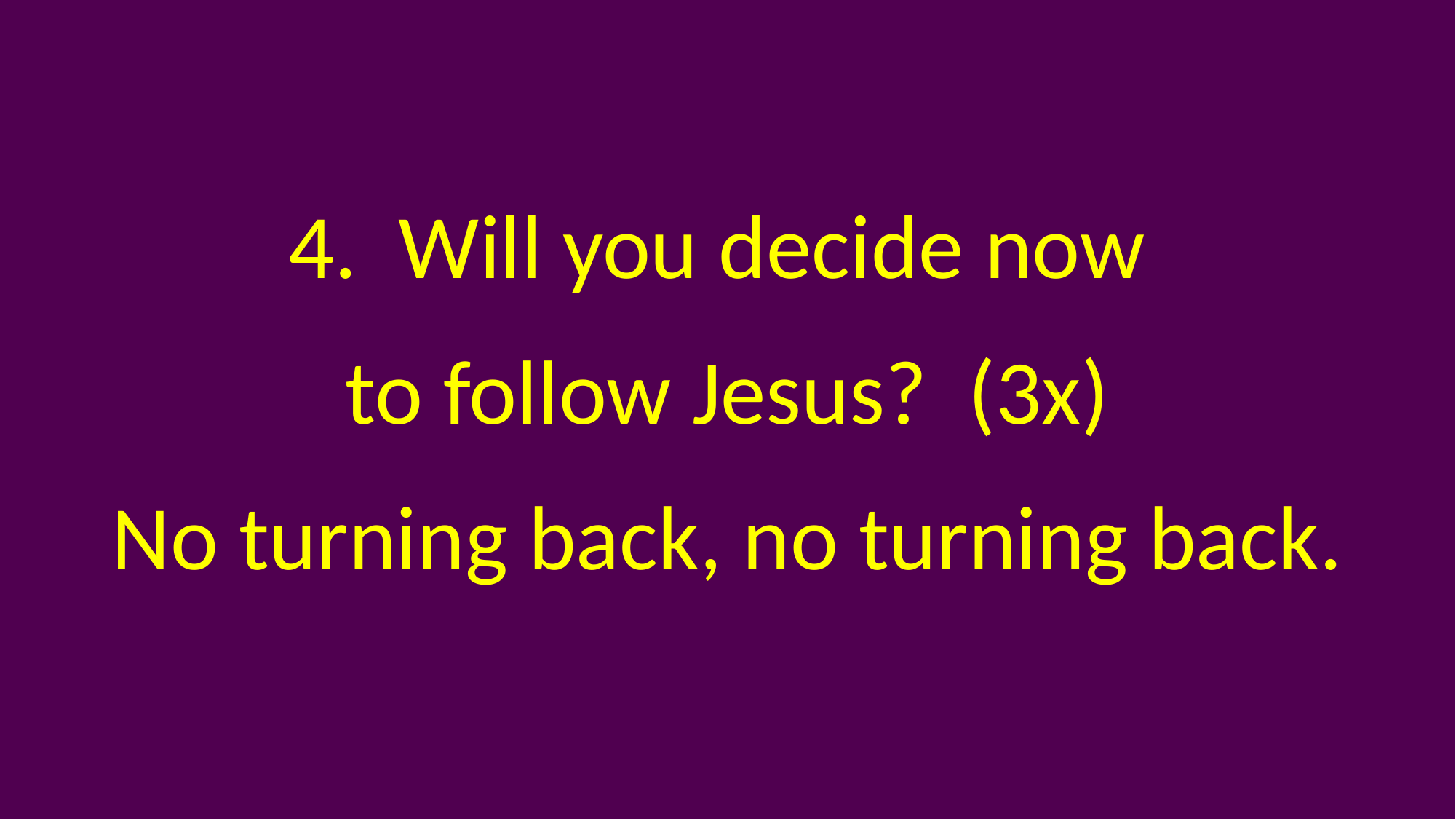

4.  Will you decide now
to follow Jesus?  (3x)
No turning back, no turning back.